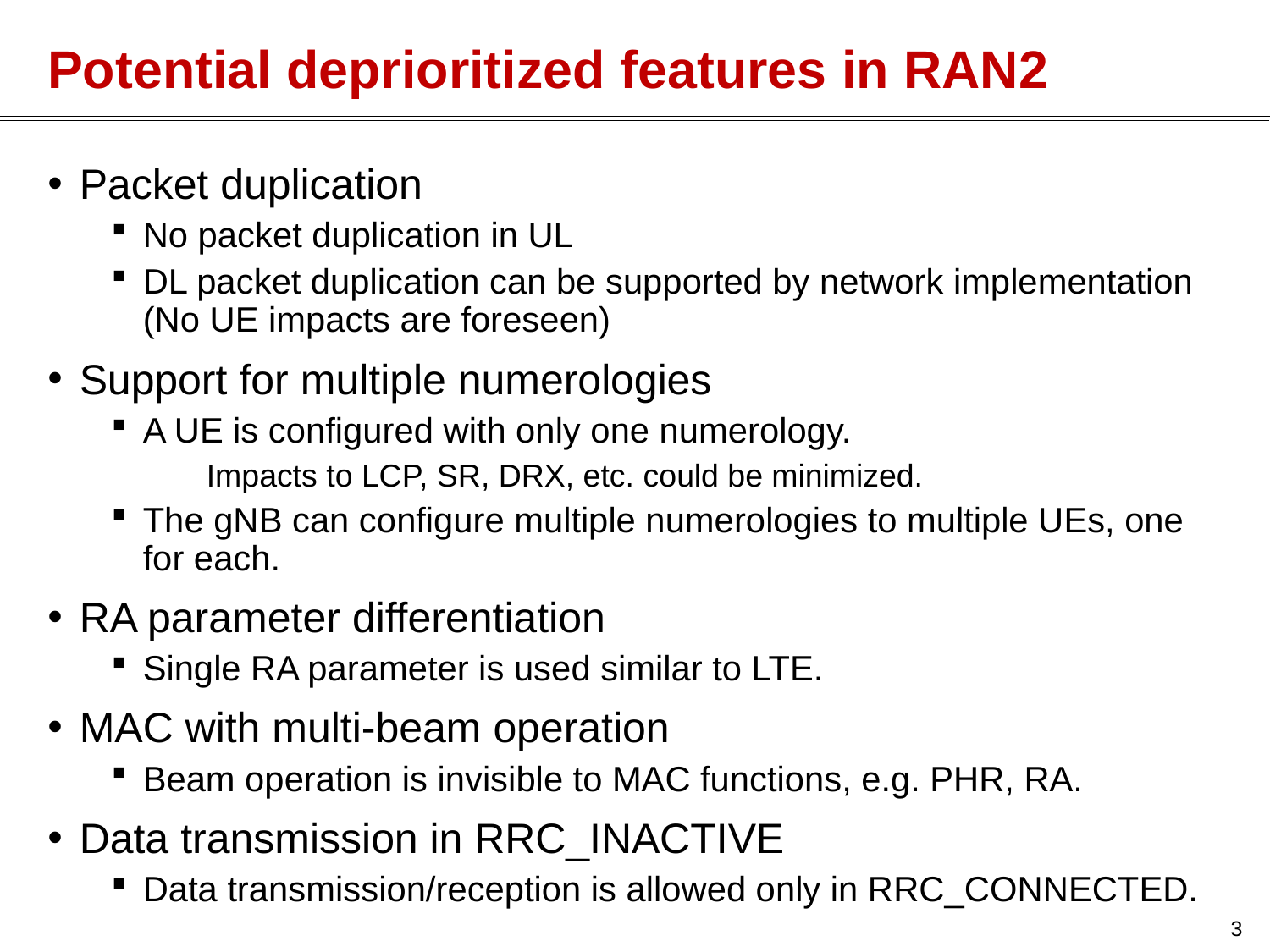

# Potential deprioritized features in RAN2
Packet duplication
No packet duplication in UL
DL packet duplication can be supported by network implementation (No UE impacts are foreseen)
Support for multiple numerologies
A UE is configured with only one numerology.
Impacts to LCP, SR, DRX, etc. could be minimized.
The gNB can configure multiple numerologies to multiple UEs, one for each.
RA parameter differentiation
Single RA parameter is used similar to LTE.
MAC with multi-beam operation
Beam operation is invisible to MAC functions, e.g. PHR, RA.
Data transmission in RRC_INACTIVE
Data transmission/reception is allowed only in RRC_CONNECTED.
3